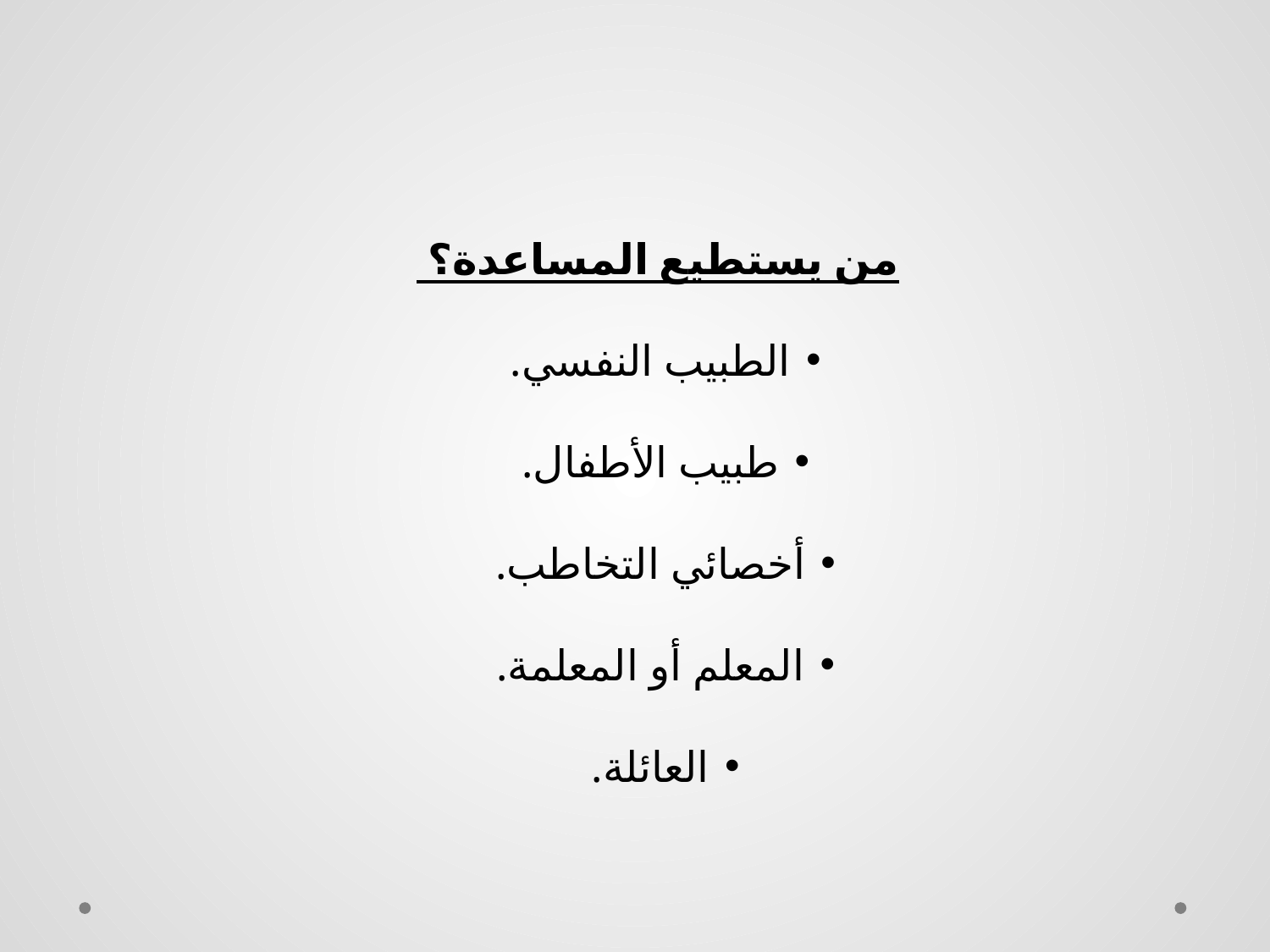

#
من يستطيع المساعدة؟

الطبيب النفسي.

طبيب الأطفال.

أخصائي التخاطب.

المعلم أو المعلمة.

العائلة.